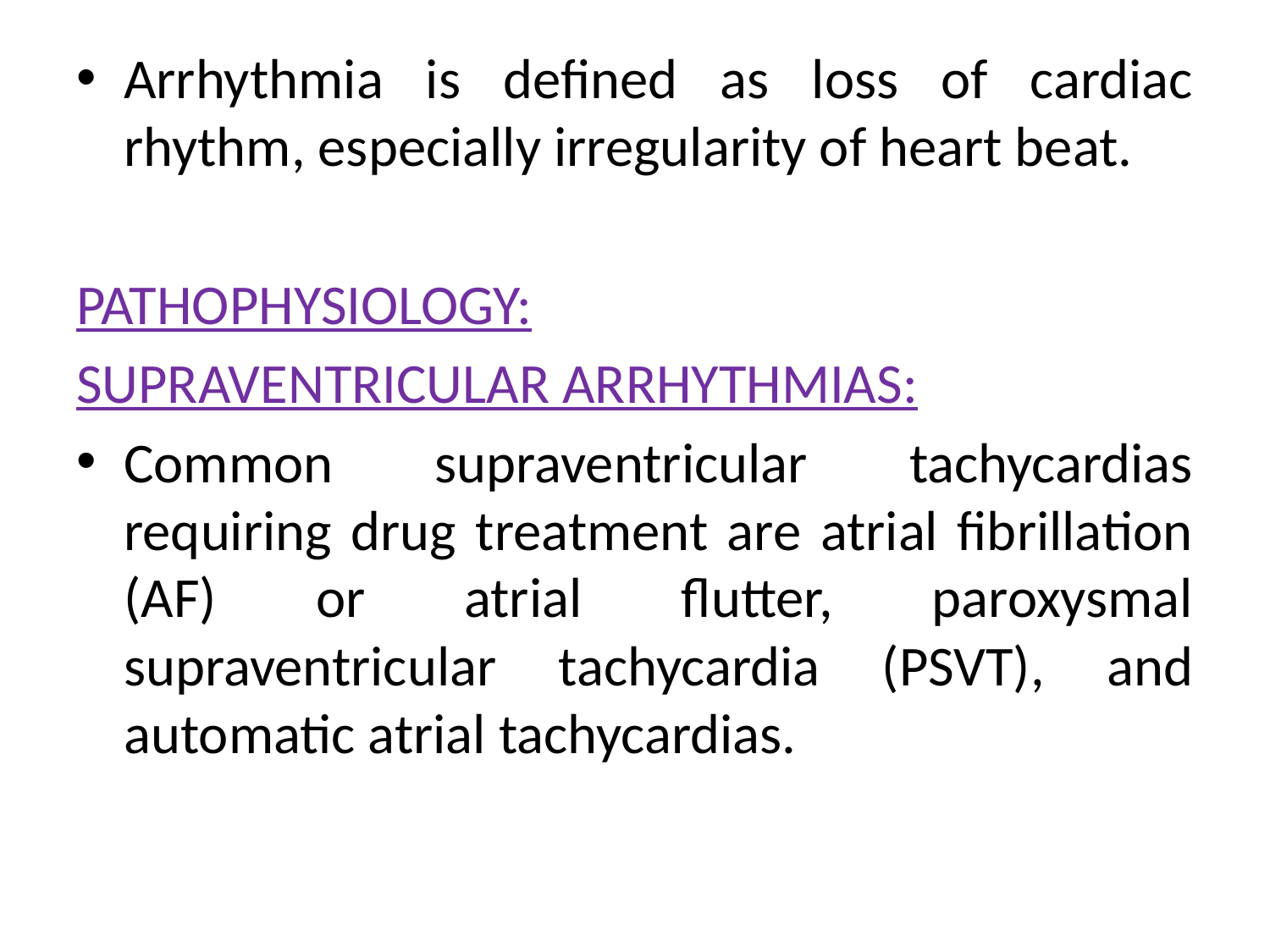

Arrhythmia is defined as loss of cardiac rhythm, especially irregularity of heart beat.

PATHOPHYSIOLOGY:
SUPRAVENTRICULAR ARRHYTHMIAS:
Common supraventricular tachycardias requiring drug treatment are atrial fibrillation (AF) or atrial flutter, paroxysmal supraventricular tachycardia (PSVT), and automatic atrial tachycardias.